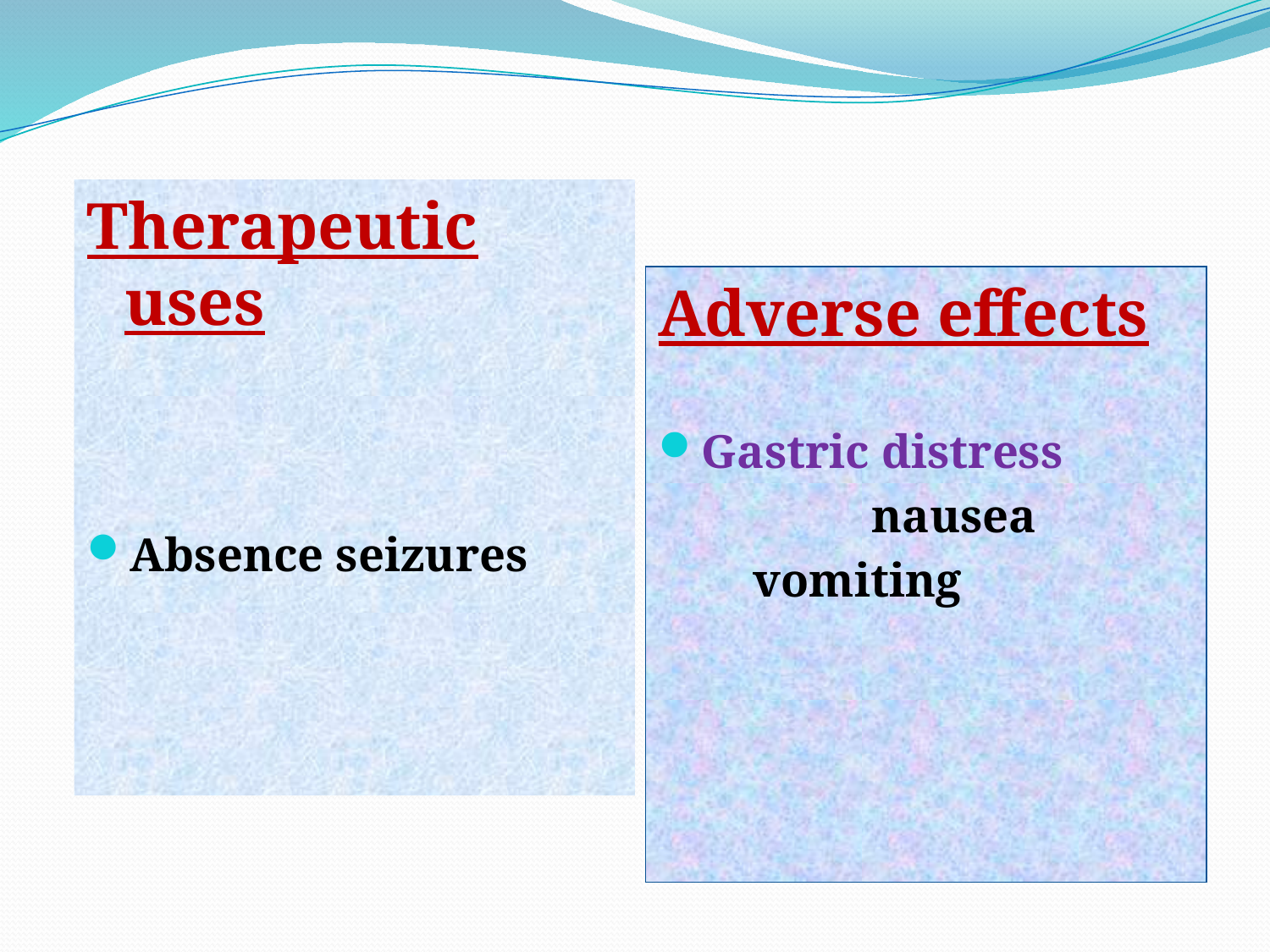

Therapeutic uses

Absence seizures

Adverse effects

Gastric distress
                  nausea
        vomiting